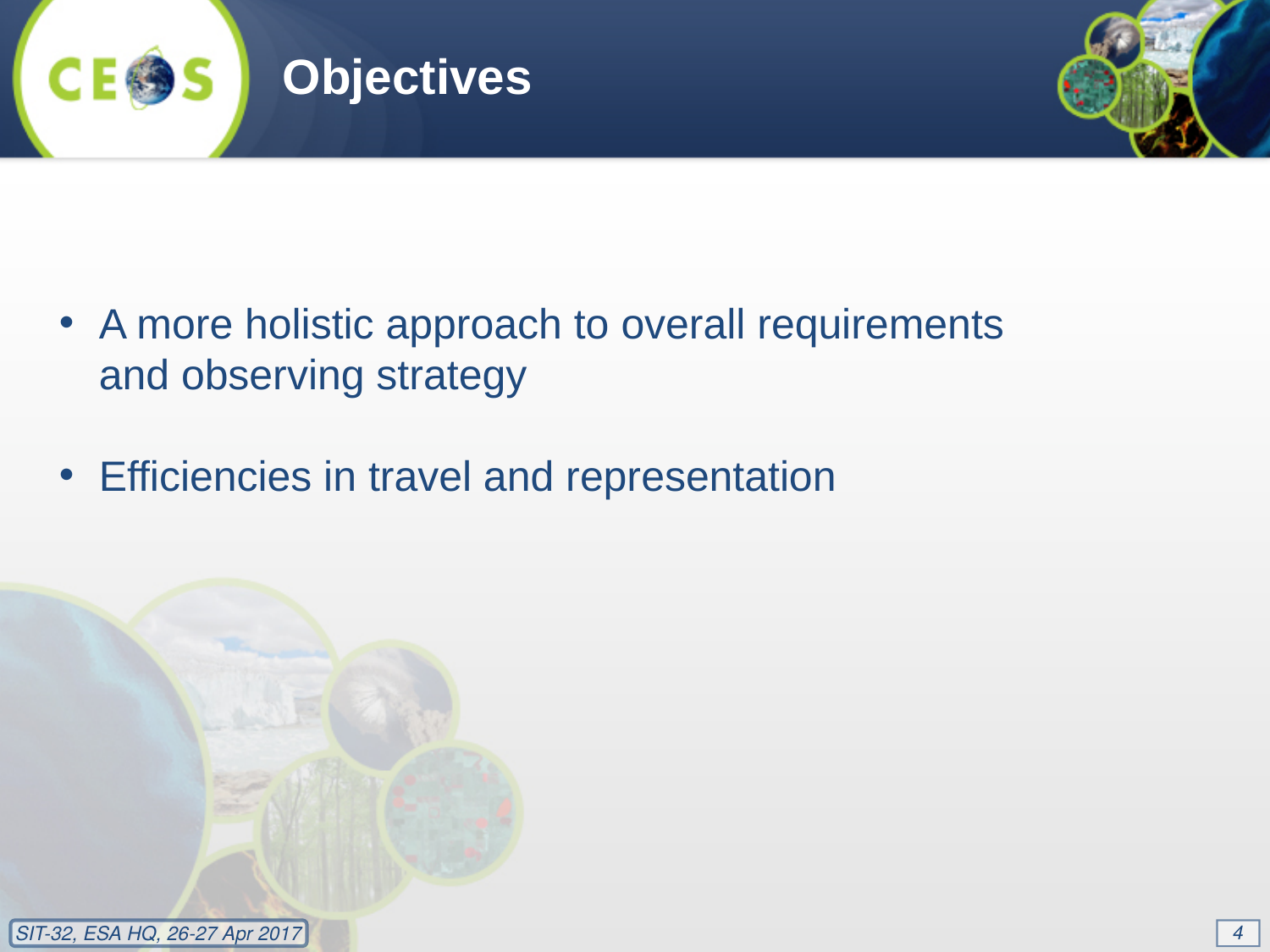

Objectives

A more holistic approach to overall requirements
and observing strategy

Efficiencies in travel and representation

4